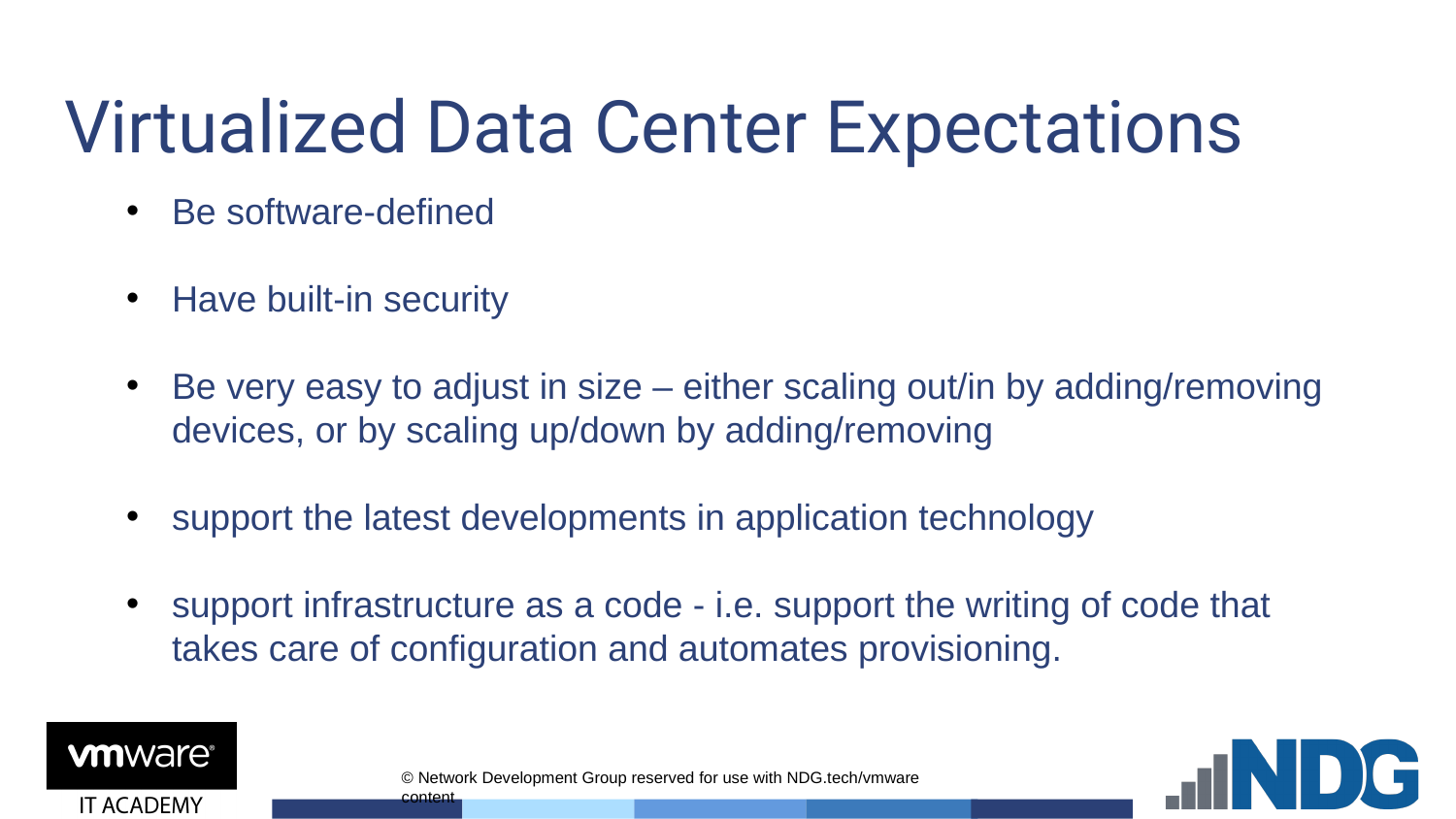

# Virtualized Data Center Expectations
Be software-defined

Have built-in security

Be very easy to adjust in size – either scaling out/in by adding/removing devices, or by scaling up/down by adding/removing

support the latest developments in application technology

support infrastructure as a code - i.e. support the writing of code that takes care of configuration and automates provisioning.